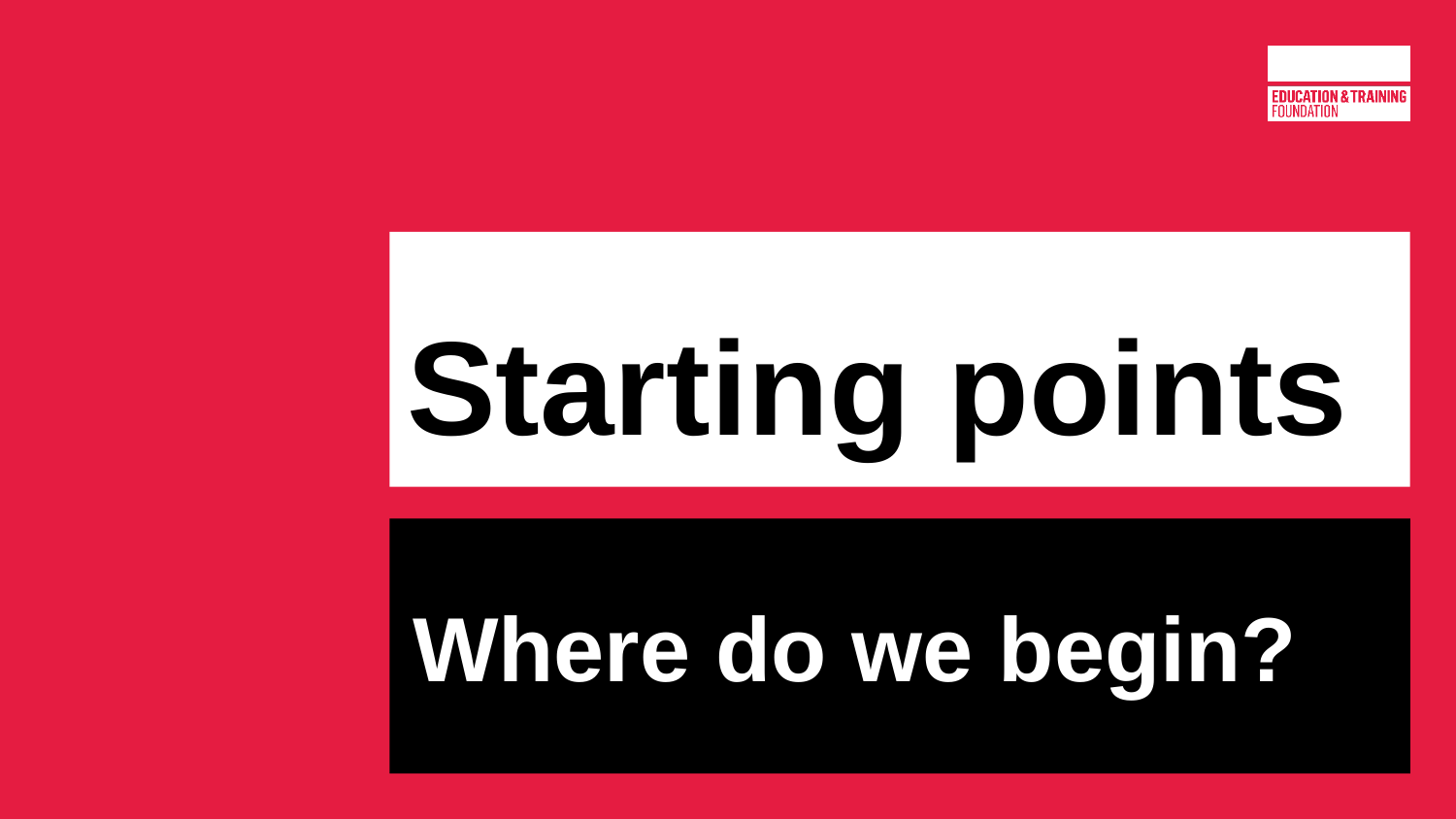

# Starting points
Where do we begin?